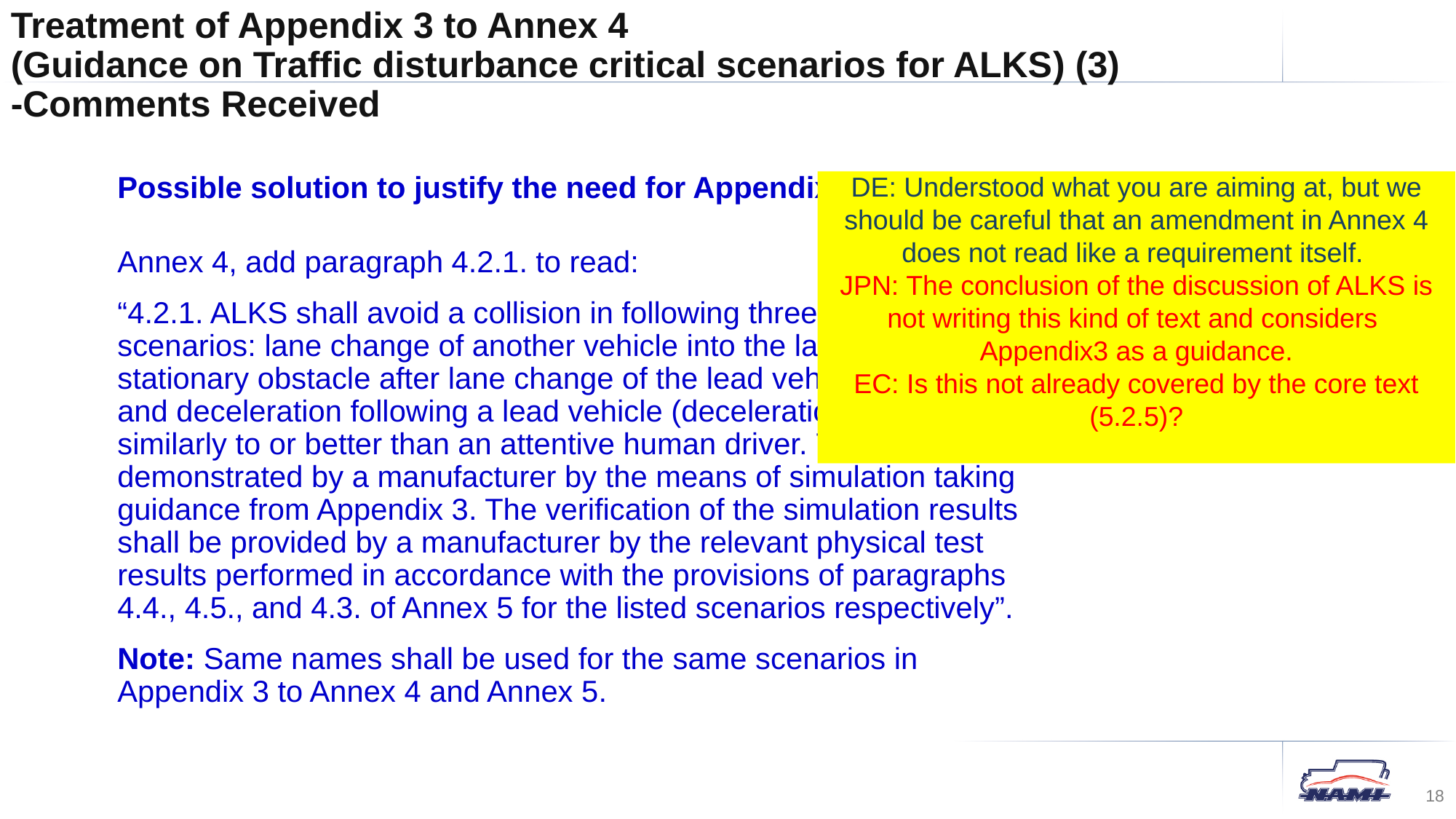

Treatment of Appendix 3 to Annex 4
(Guidance on Traffic disturbance critical scenarios for ALKS) (3)
-Comments Received
Possible solution to justify the need for Appendix 3:
DE: Understood what you are aiming at, but we should be careful that an amendment in Annex 4 does not read like a requirement itself.
JPN: The conclusion of the discussion of ALKS is not writing this kind of text and considers  Appendix3 as a guidance.
EC: Is this not already covered by the core text (5.2.5)?

Annex 4, add paragraph 4.2.1. to read:
“4.2.1. ALKS shall avoid a collision in following three traffic critical scenarios: lane change of another vehicle into the lane (cut-in), stationary obstacle after lane change of the lead vehicle (cut-out), and deceleration following a lead vehicle (deceleration), acting similarly to or better than an attentive human driver. This shall be demonstrated by a manufacturer by the means of simulation taking guidance from Appendix 3. The verification of the simulation results shall be provided by a manufacturer by the relevant physical test results performed in accordance with the provisions of paragraphs 4.4., 4.5., and 4.3. of Annex 5 for the listed scenarios respectively”.
Note: Same names shall be used for the same scenarios in Appendix 3 to Annex 4 and Annex 5.

18